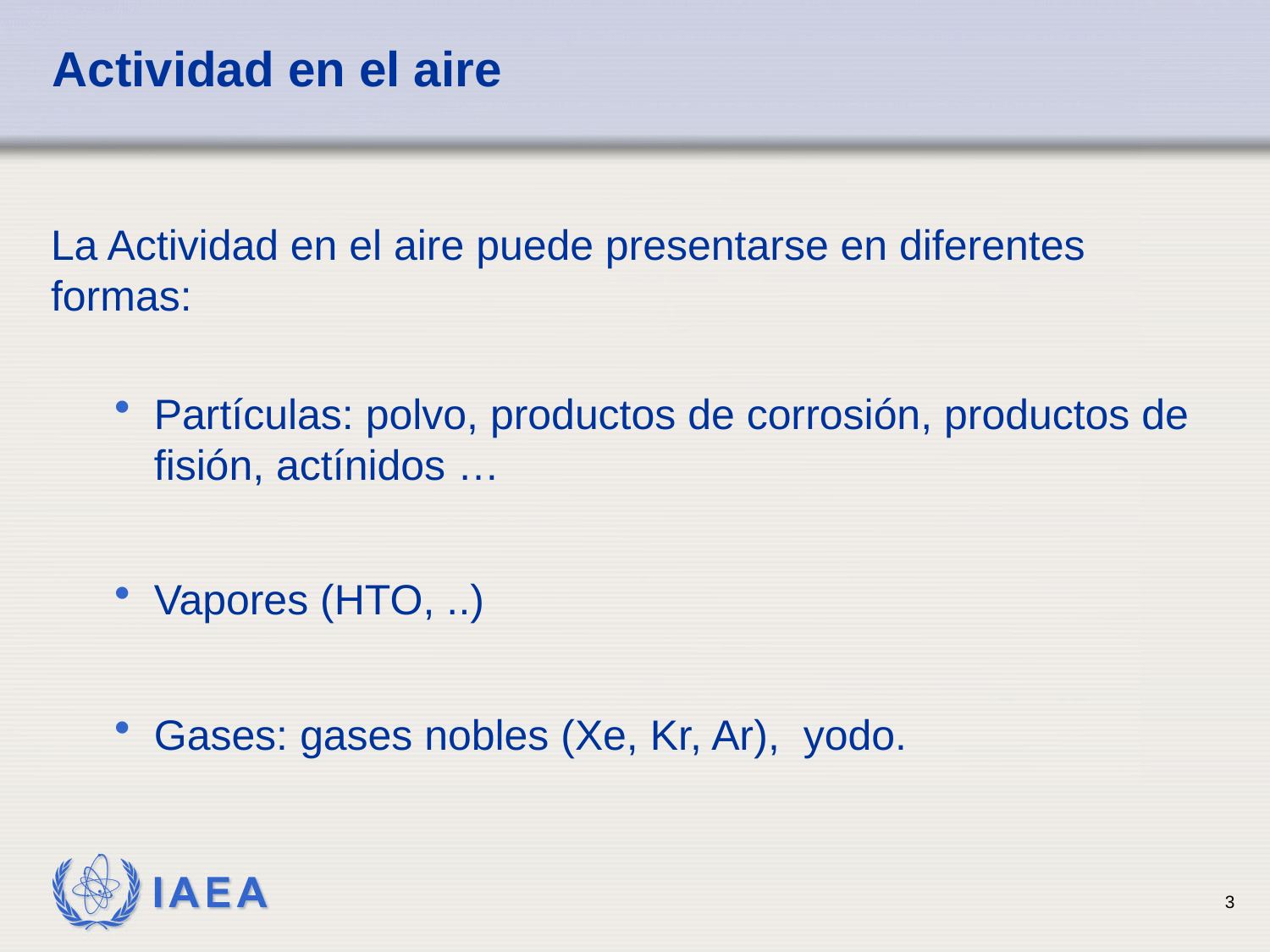

# Actividad en el aire
La Actividad en el aire puede presentarse en diferentes formas:

Partículas: polvo, productos de corrosión, productos de fisión, actínidos …

Vapores (HTO, ..)

Gases: gases nobles (Xe, Kr, Ar),  yodo.
3